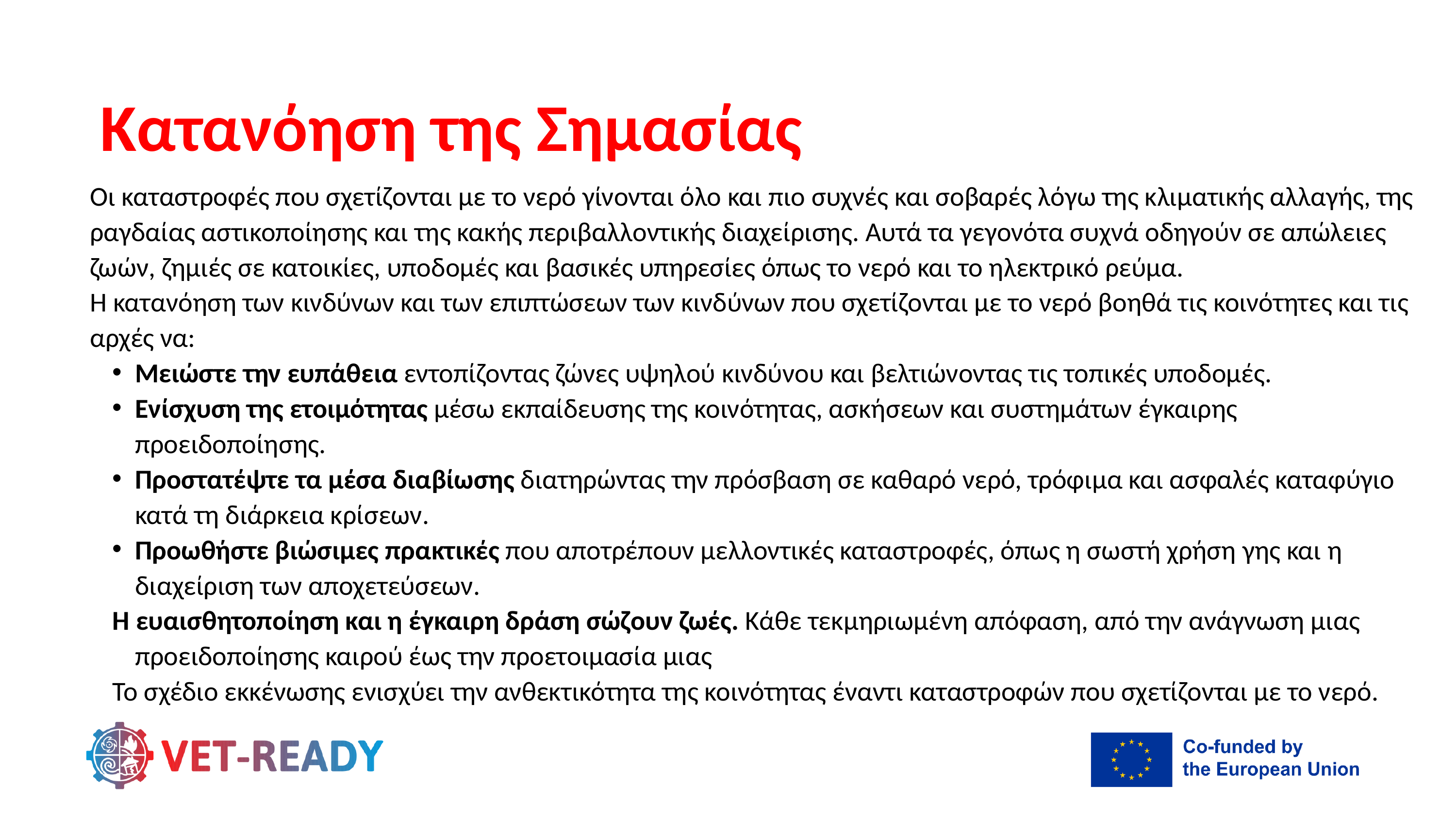

Κατανόηση της Σημασίας
Οι καταστροφές που σχετίζονται με το νερό γίνονται όλο και πιο συχνές και σοβαρές λόγω της κλιματικής αλλαγής, της ραγδαίας αστικοποίησης και της κακής περιβαλλοντικής διαχείρισης. Αυτά τα γεγονότα συχνά οδηγούν σε απώλειες ζωών, ζημιές σε κατοικίες, υποδομές και βασικές υπηρεσίες όπως το νερό και το ηλεκτρικό ρεύμα.
Η κατανόηση των κινδύνων και των επιπτώσεων των κινδύνων που σχετίζονται με το νερό βοηθά τις κοινότητες και τις αρχές να:
Μειώστε την ευπάθεια εντοπίζοντας ζώνες υψηλού κινδύνου και βελτιώνοντας τις τοπικές υποδομές.
Ενίσχυση της ετοιμότητας μέσω εκπαίδευσης της κοινότητας, ασκήσεων και συστημάτων έγκαιρης προειδοποίησης.
Προστατέψτε τα μέσα διαβίωσης διατηρώντας την πρόσβαση σε καθαρό νερό, τρόφιμα και ασφαλές καταφύγιο κατά τη διάρκεια κρίσεων.
Προωθήστε βιώσιμες πρακτικές που αποτρέπουν μελλοντικές καταστροφές, όπως η σωστή χρήση γης και η διαχείριση των αποχετεύσεων.
Η ευαισθητοποίηση και η έγκαιρη δράση σώζουν ζωές. Κάθε τεκμηριωμένη απόφαση, από την ανάγνωση μιας προειδοποίησης καιρού έως την προετοιμασία μιας
Το σχέδιο εκκένωσης ενισχύει την ανθεκτικότητα της κοινότητας έναντι καταστροφών που σχετίζονται με το νερό.